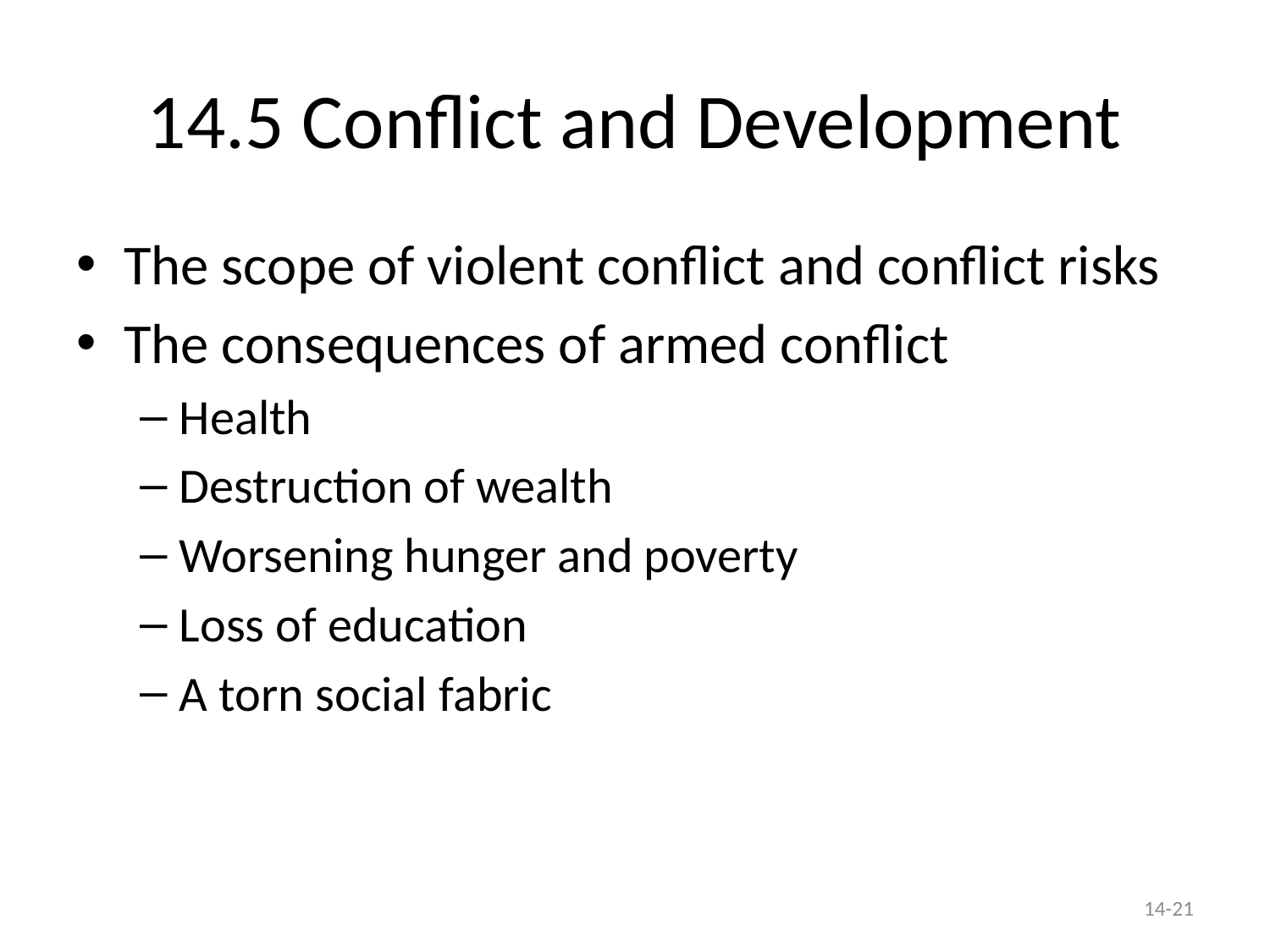

# 14.5 Conflict and Development
The scope of violent conflict and conflict risks
The consequences of armed conflict
Health
Destruction of wealth
Worsening hunger and poverty
Loss of education
A torn social fabric
14-21